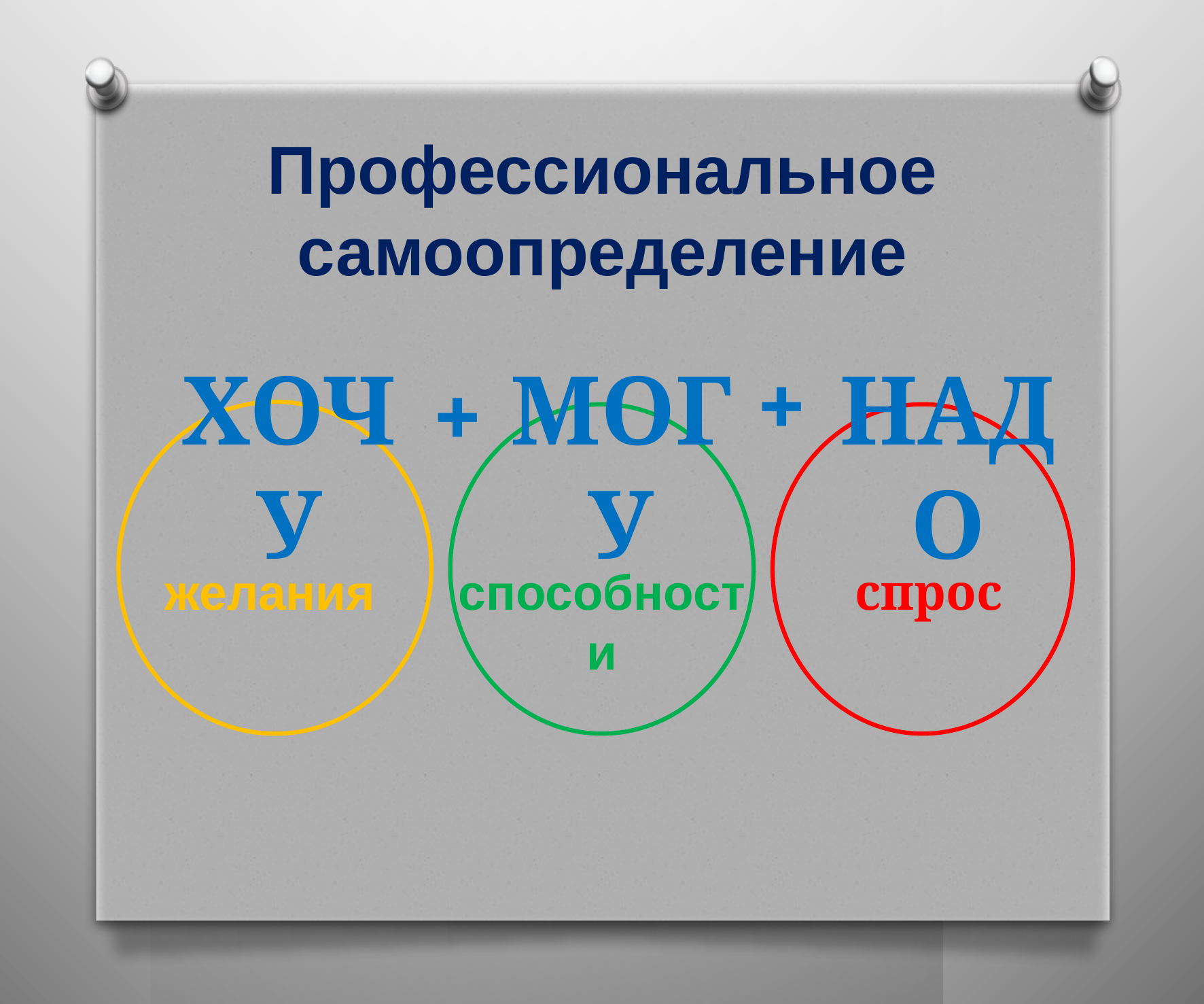

# Профессиональное самоопределение

+
ХОЧУ
+
МОГУ
НАДО

желания
способности
спрос